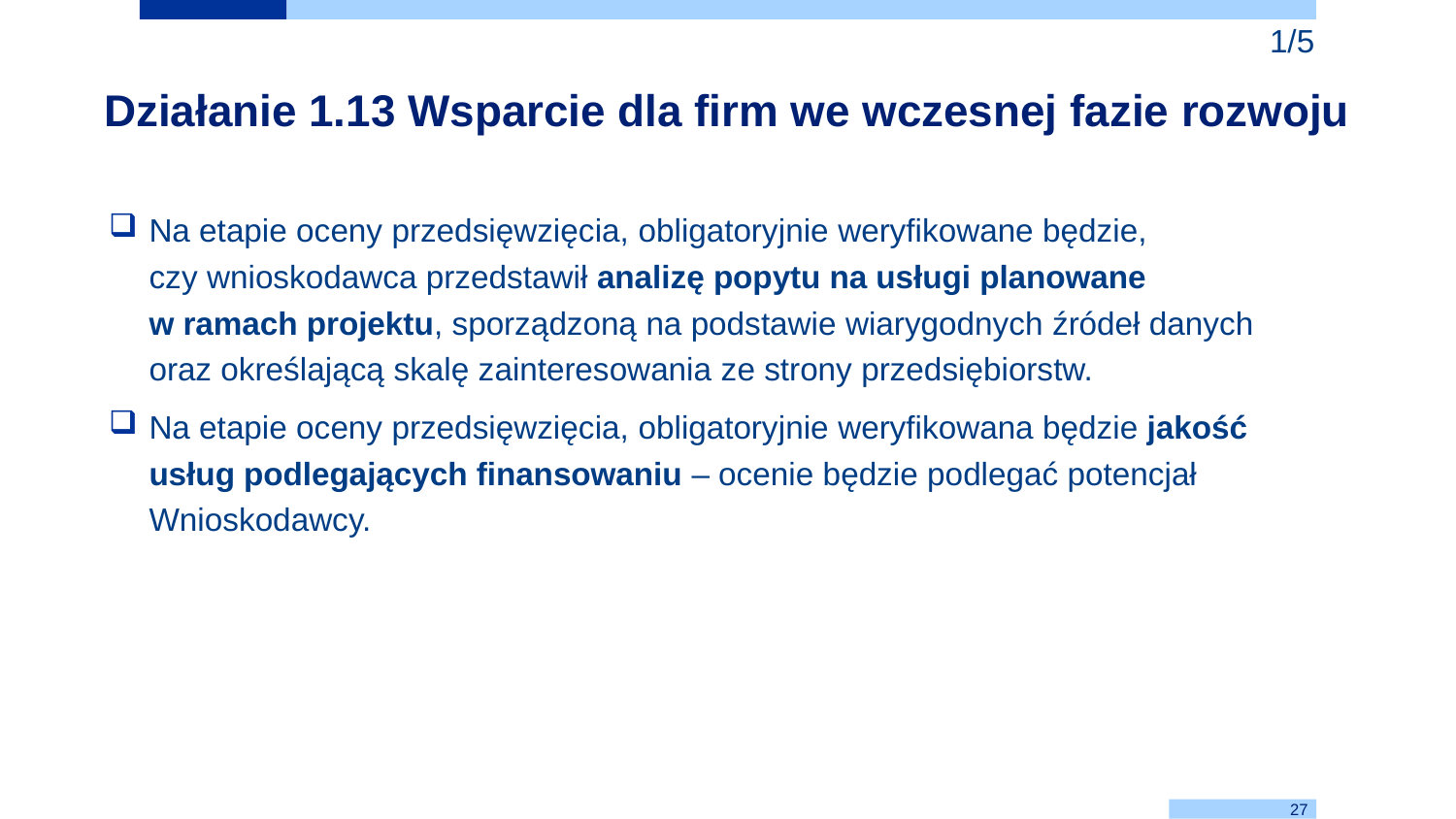

1/5
# Działanie 1.13 Wsparcie dla firm we wczesnej fazie rozwoju
Na etapie oceny przedsięwzięcia, obligatoryjnie weryfikowane będzie,
czy wnioskodawca przedstawił analizę popytu na usługi planowane
w ramach projektu, sporządzoną na podstawie wiarygodnych źródeł danych oraz określającą skalę zainteresowania ze strony przedsiębiorstw.
Na etapie oceny przedsięwzięcia, obligatoryjnie weryfikowana będzie jakość usług podlegających finansowaniu – ocenie będzie podlegać potencjał Wnioskodawcy.

27